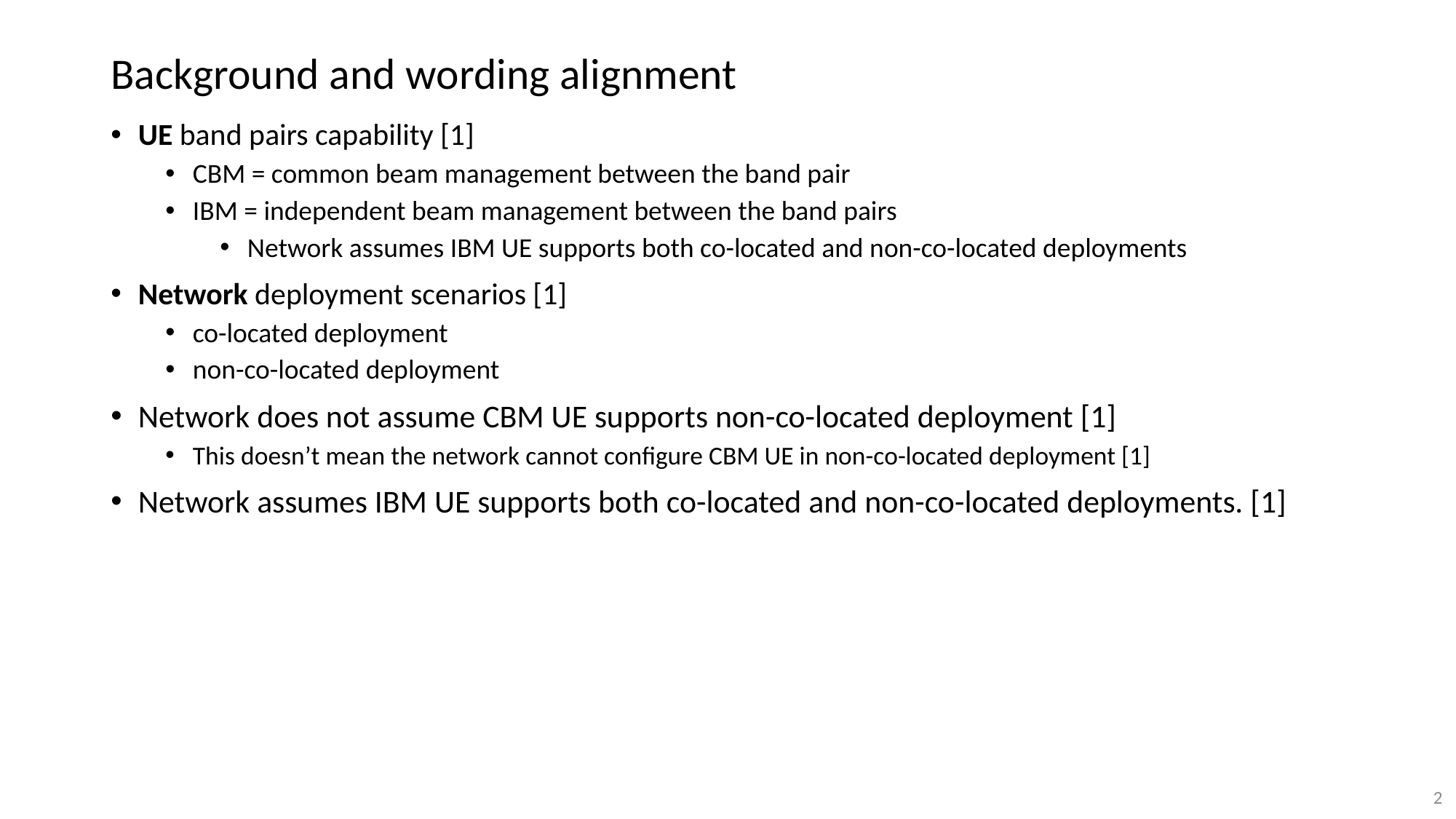

# Background and wording alignment
UE band pairs capability [1]
CBM = common beam management between the band pair
IBM = independent beam management between the band pairs
Network assumes IBM UE supports both co-located and non-co-located deployments
Network deployment scenarios [1]
co-located deployment
non-co-located deployment
Network does not assume CBM UE supports non-co-located deployment [1]
This doesn’t mean the network cannot configure CBM UE in non-co-located deployment [1]
Network assumes IBM UE supports both co-located and non-co-located deployments. [1]

2